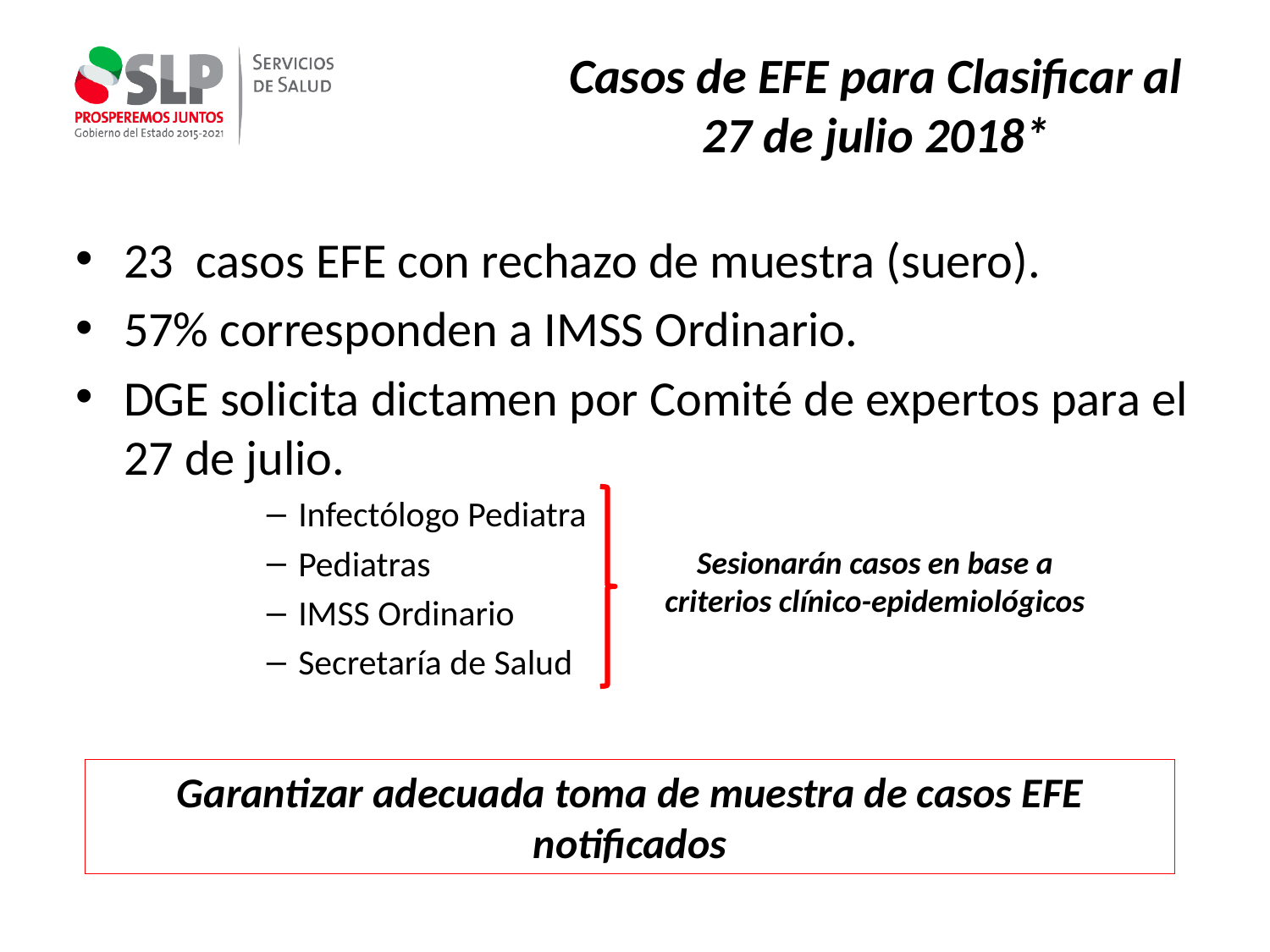

Casos de EFE para Clasificar al 27 de julio 2018*
23  casos EFE con rechazo de muestra (suero).
57% corresponden a IMSS Ordinario.
DGE solicita dictamen por Comité de expertos para el 27 de julio.
Infectólogo Pediatra
Pediatras
IMSS Ordinario
Secretaría de Salud

Sesionarán casos en base a criterios clínico-epidemiológicos
Garantizar adecuada toma de muestra de casos EFE notificados